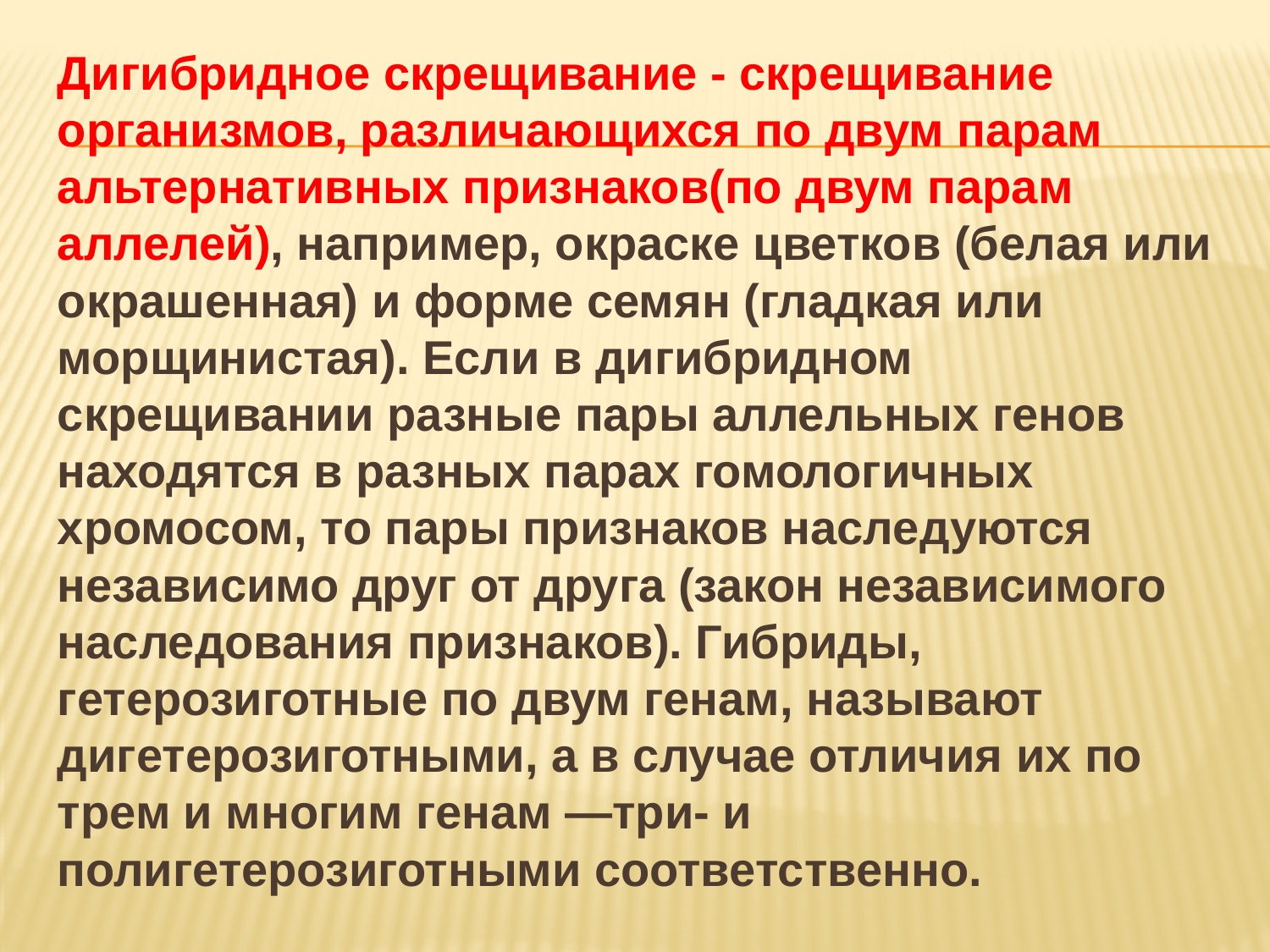

Дигибридное скрещивание - скрещивание организмов, различающихся по двум парам альтернативных признаков(по двум парам аллелей), например, окраске цветков (белая или окрашенная) и форме семян (гладкая или морщинистая). Если в дигибридном скрещивании разные пары аллельных генов находятся в разных парах гомологичных хромосом, то пары признаков наследуются независимо друг от друга (закон независимого наследования признаков). Гибриды, гетерозиготные по двум генам, называют дигетерозиготными, а в случае отличия их по трем и многим генам —три- и полигетерозиготными соответственно.
#